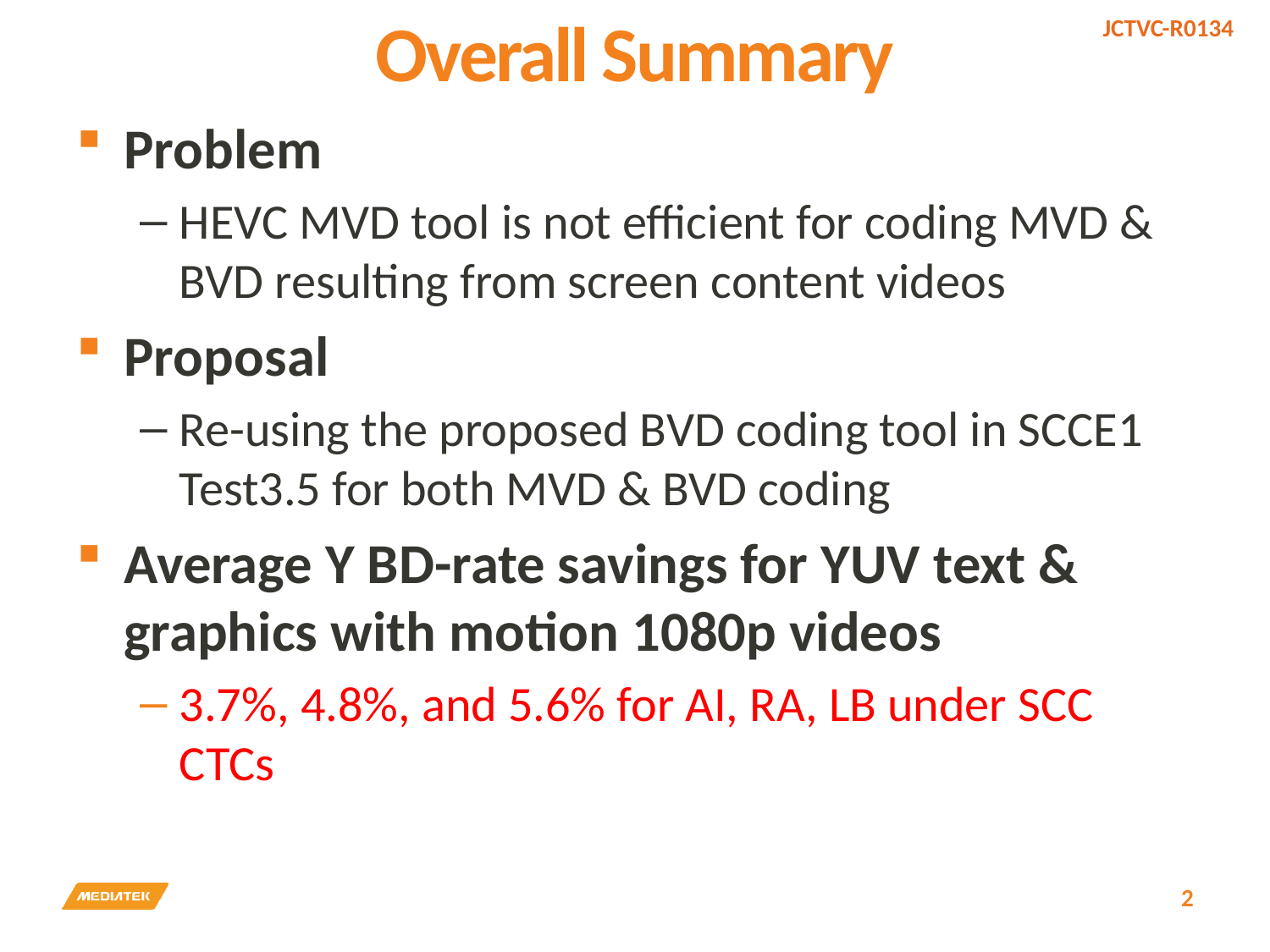

# Overall Summary
Problem
HEVC MVD tool is not efficient for coding MVD & BVD resulting from screen content videos
Proposal
Re-using the proposed BVD coding tool in SCCE1 Test3.5 for both MVD & BVD coding
Average Y BD-rate savings for YUV text & graphics with motion 1080p videos
3.7%, 4.8%, and 5.6% for AI, RA, LB under SCC CTCs
2